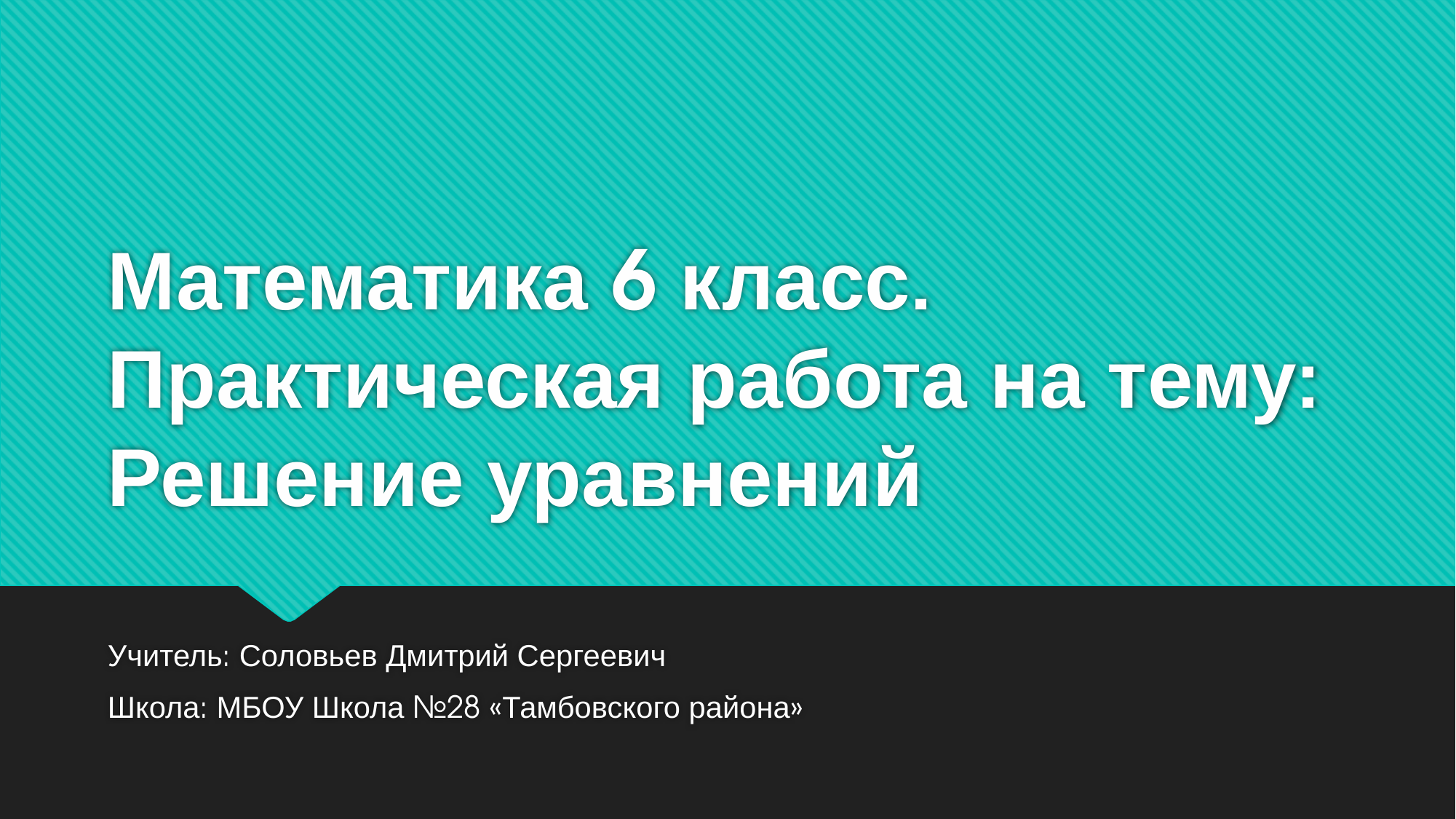

# Математика 6 класс. Практическая работа на тему: Решение уравнений
Учитель: Соловьев Дмитрий Сергеевич
Школа: МБОУ Школа №28 «Тамбовского района»